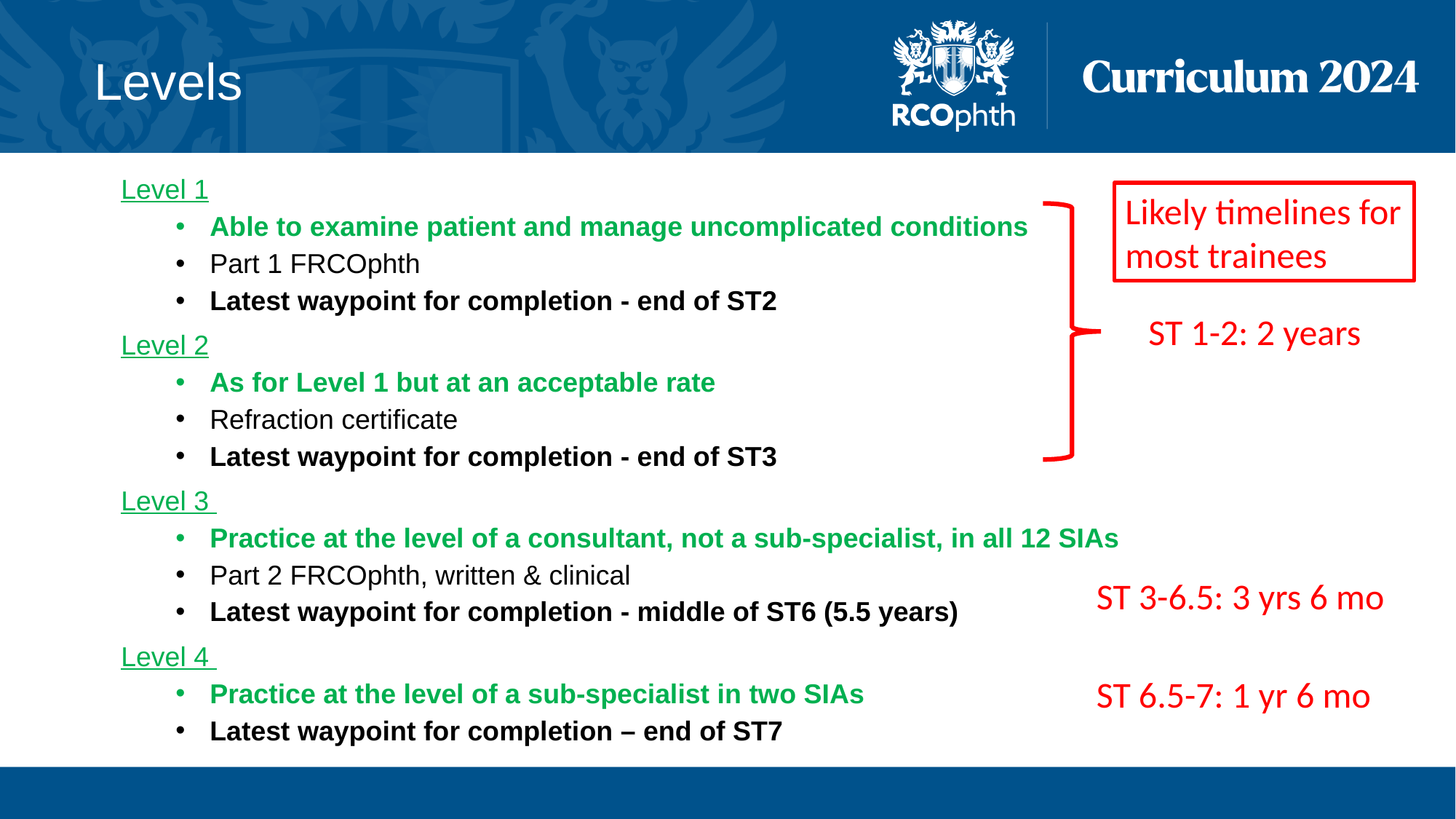

# Levels
Level 1
Able to examine patient and manage uncomplicated conditions
Part 1 FRCOphth
Latest waypoint for completion - end of ST2
Level 2
As for Level 1 but at an acceptable rate
Refraction certificate
Latest waypoint for completion - end of ST3
Level 3
Practice at the level of a consultant, not a sub-specialist, in all 12 SIAs
Part 2 FRCOphth, written & clinical
Latest waypoint for completion - middle of ST6 (5.5 years)
Level 4
Practice at the level of a sub-specialist in two SIAs
Latest waypoint for completion – end of ST7

Likely timelines for most trainees

ST 1-2: 2 years
ST 3-6.5: 3 yrs 6 mo
ST 6.5-7: 1 yr 6 mo